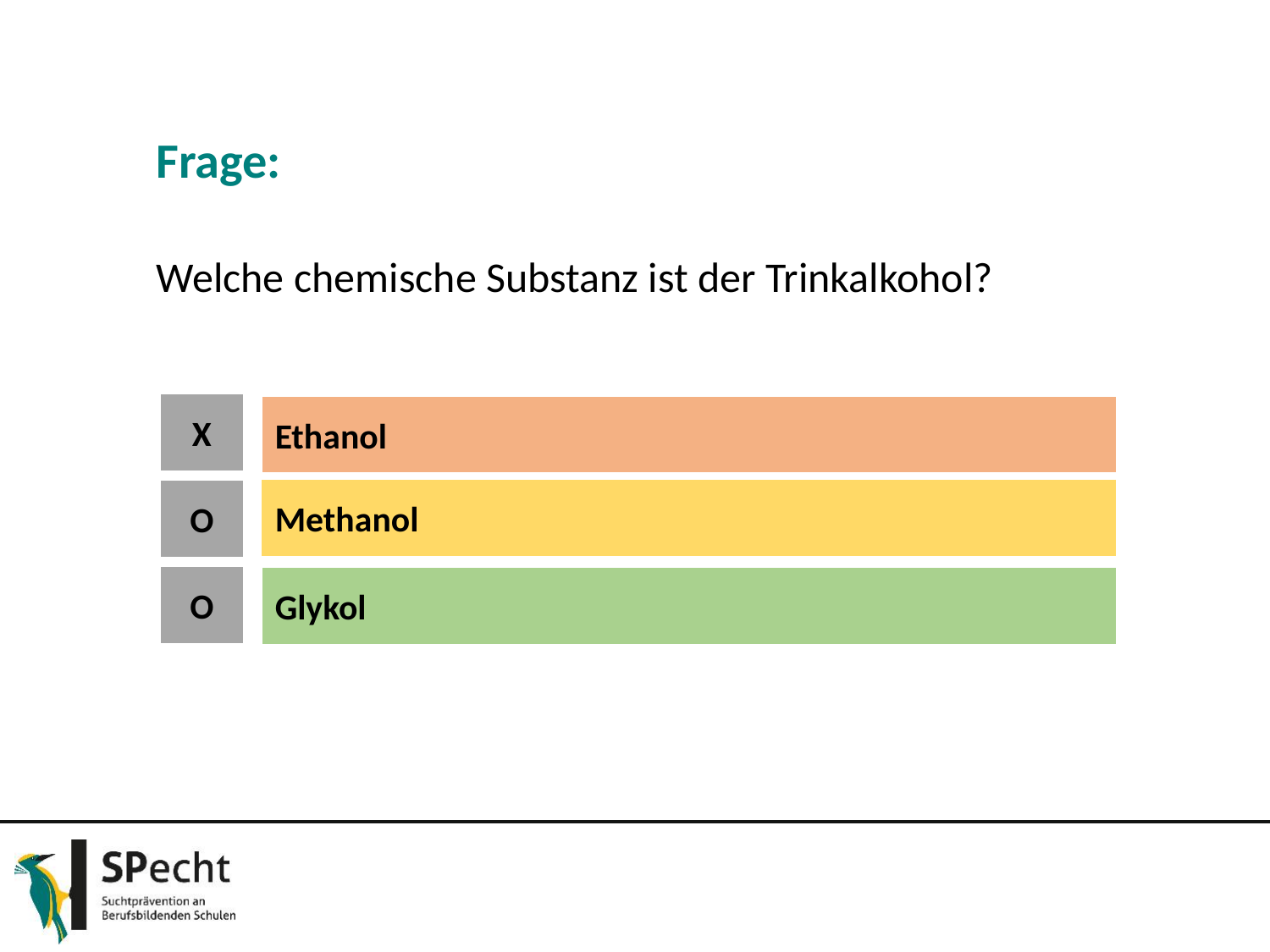

Frage:
Welche chemische Substanz ist der Trinkalkohol?
X
O
O
Ethanol
Methanol
Glykol